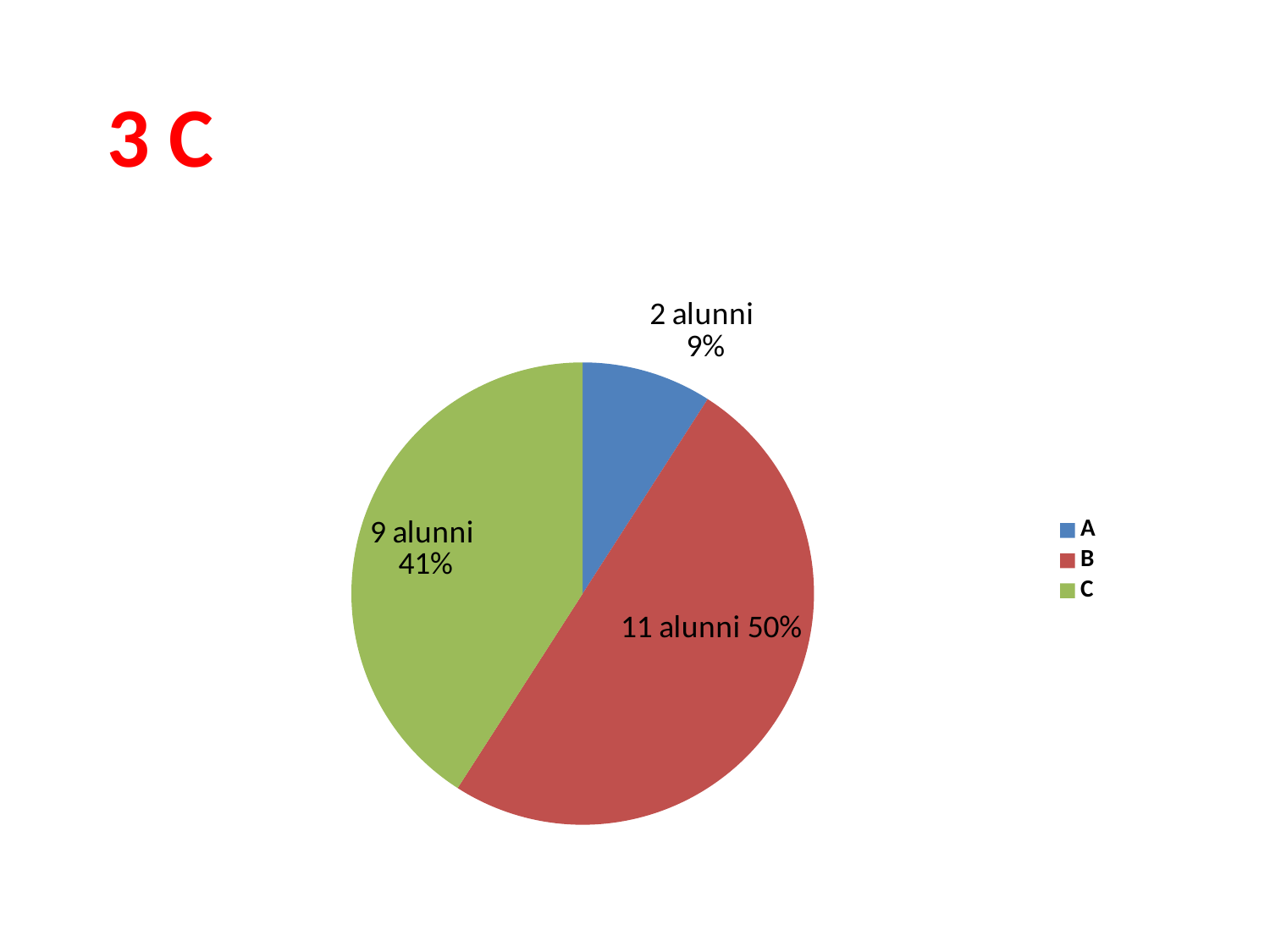

3 C

### Chart

| Category |  |
|---|---|
| A | 2.0 |
| B | 11.0 |
| C | 9.0 |